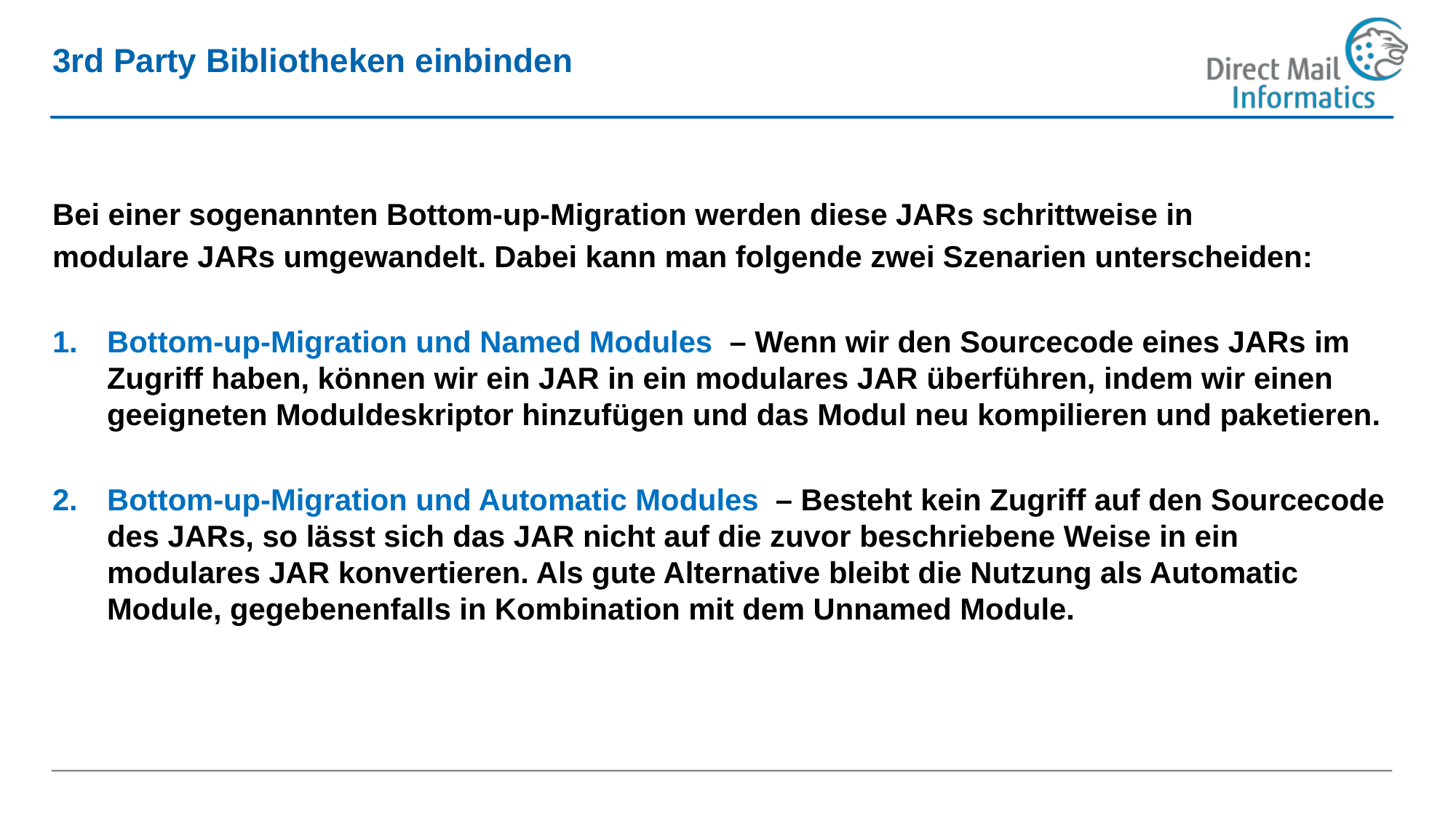

# 3rd Party Bibliotheken einbinden

Bei einer sogenannten Bottom-up-Migration werden diese JARs schrittweise in
modulare JARs umgewandelt. Dabei kann man folgende zwei Szenarien unterscheiden:

Bottom-up-Migration und Named Modules  – Wenn wir den Sourcecode eines JARs im Zugriff haben, können wir ein JAR in ein modulares JAR überführen, indem wir einen geeigneten Moduldeskriptor hinzufügen und das Modul neu kompilieren und paketieren.

Bottom-up-Migration und Automatic Modules  – Besteht kein Zugriff auf den Sourcecode des JARs, so lässt sich das JAR nicht auf die zuvor beschriebene Weise in ein modulares JAR konvertieren. Als gute Alternative bleibt die Nutzung als Automatic Module, gegebenenfalls in Kombination mit dem Unnamed Module.